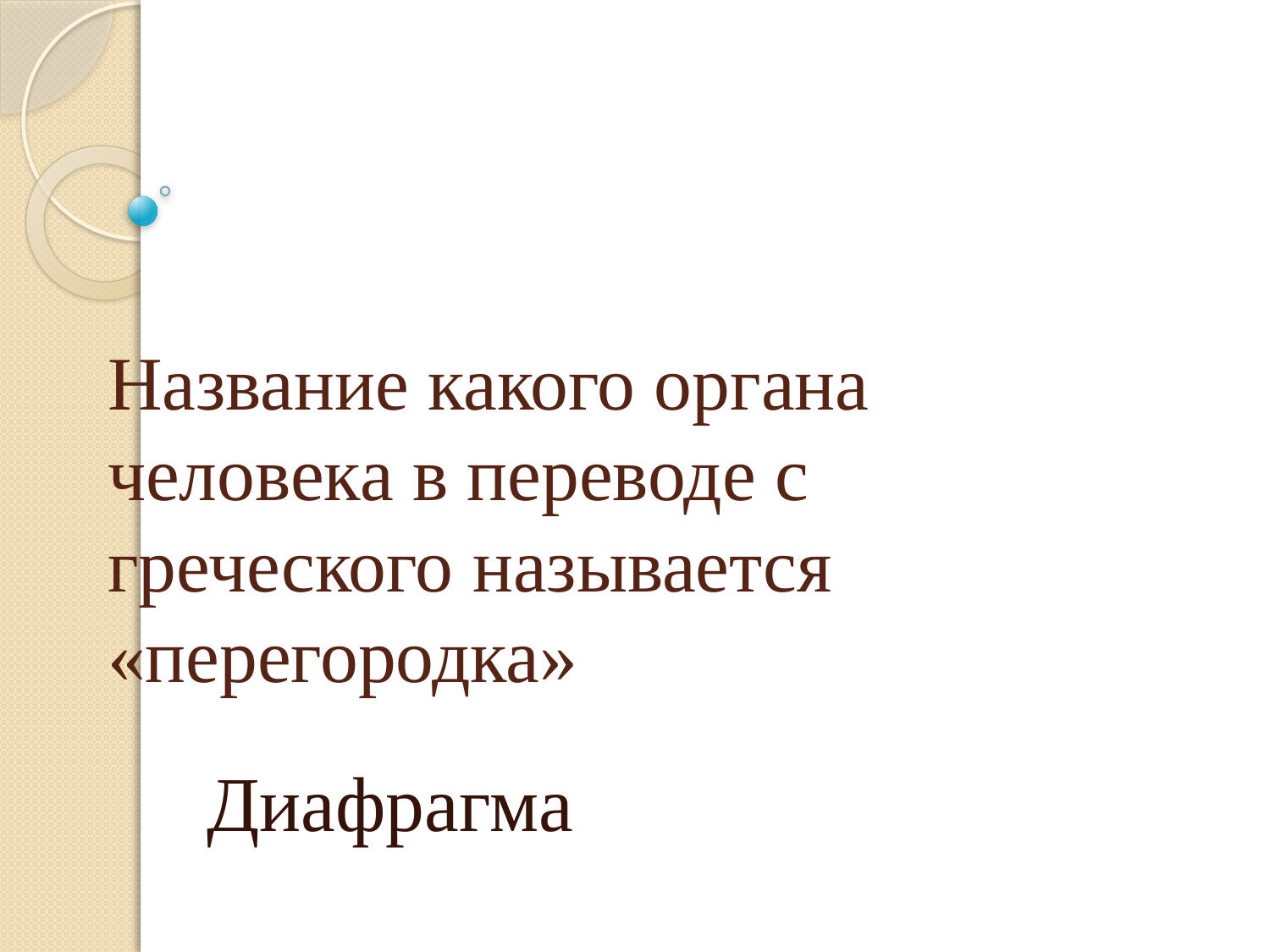

# Название какого органа человека в переводе с греческого называется «перегородка»
Диафрагма